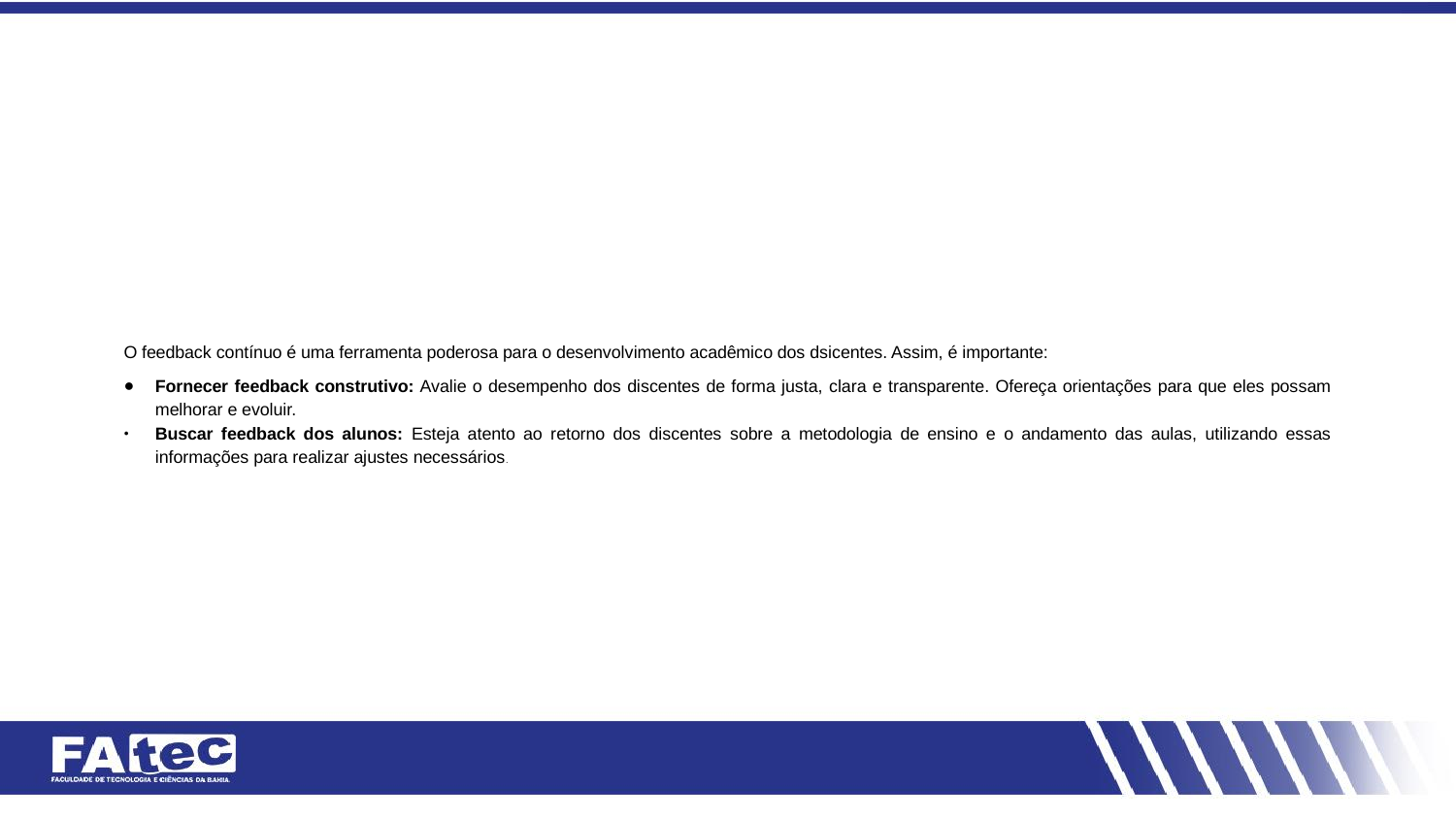

# O feedback contínuo é uma ferramenta poderosa para o desenvolvimento acadêmico dos dsicentes. Assim, é importante:
Fornecer feedback construtivo: Avalie o desempenho dos discentes de forma justa, clara e transparente. Ofereça orientações para que eles possam melhorar e evoluir.
Buscar feedback dos alunos: Esteja atento ao retorno dos discentes sobre a metodologia de ensino e o andamento das aulas, utilizando essas informações para realizar ajustes necessários.